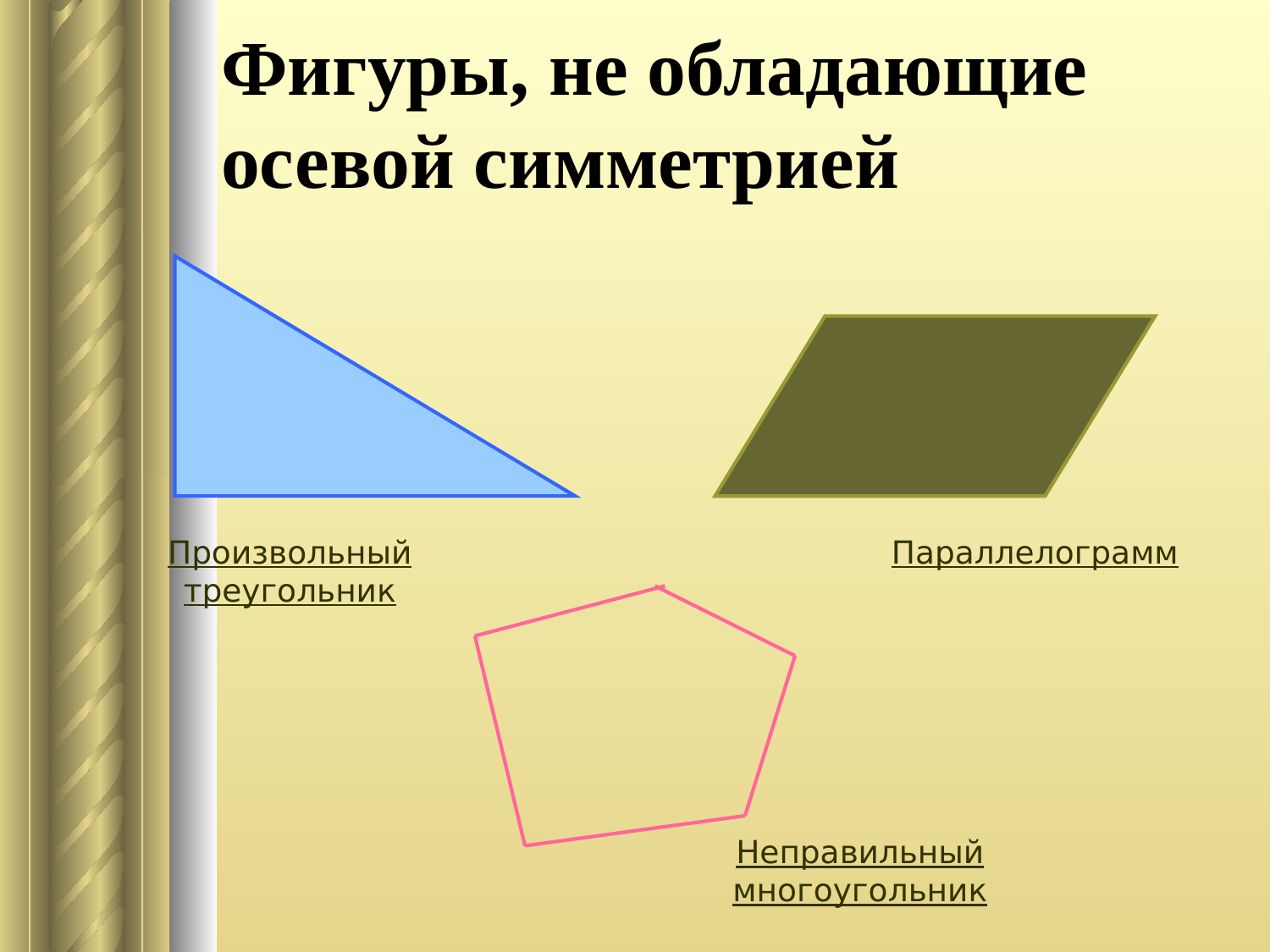

Фигуры, не обладающие осевой симметрией

Произвольный треугольник
Параллелограмм

Неправильный многоугольник